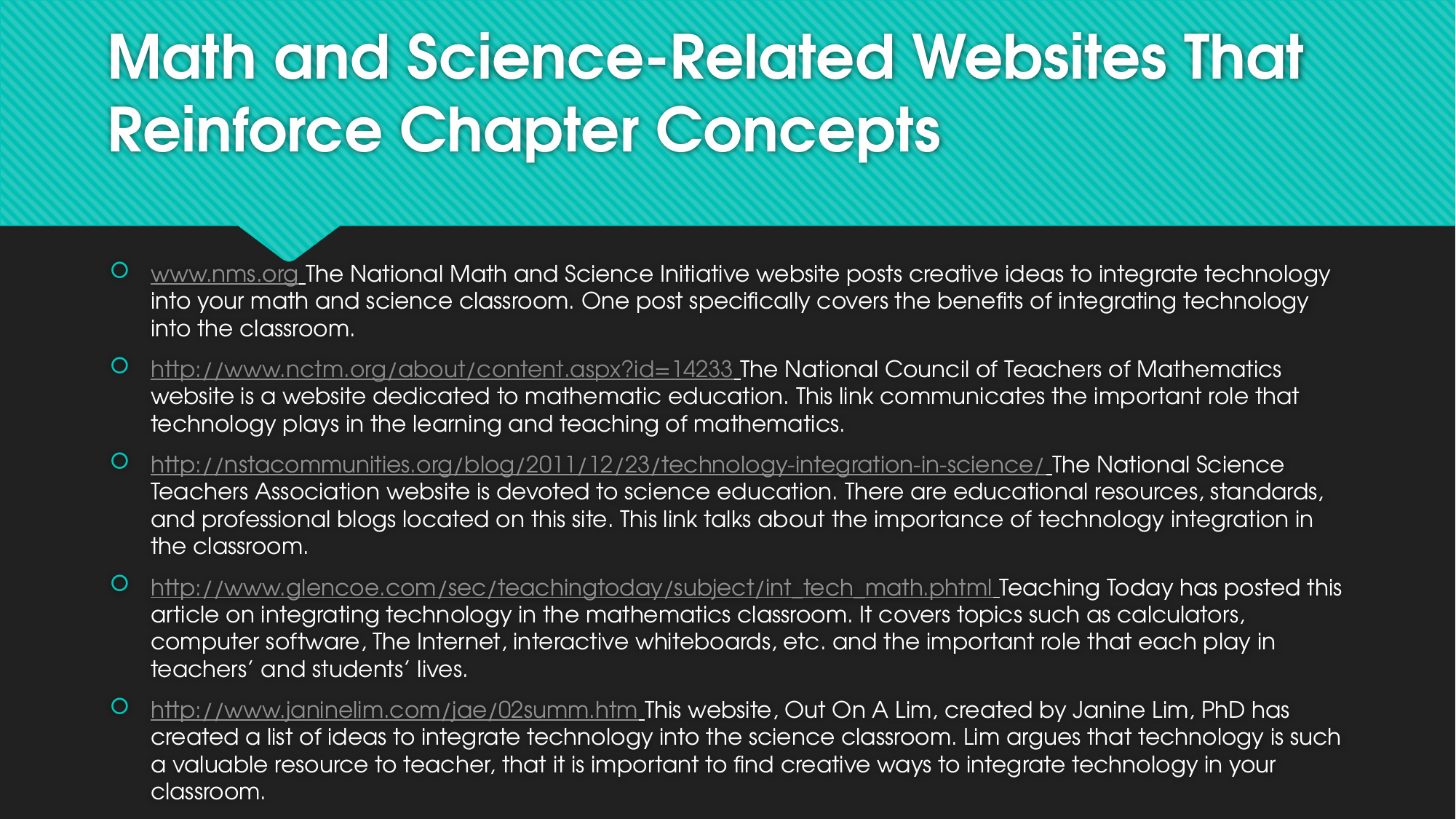

# Math and Science-Related Websites That Reinforce Chapter Concepts
www.nms.org The National Math and Science Initiative website posts creative ideas to integrate technology into your math and science classroom. One post specifically covers the benefits of integrating technology into the classroom.
http://www.nctm.org/about/content.aspx?id=14233 The National Council of Teachers of Mathematics website is a website dedicated to mathematic education. This link communicates the important role that technology plays in the learning and teaching of mathematics.
http://nstacommunities.org/blog/2011/12/23/technology-integration-in-science/ The National Science Teachers Association website is devoted to science education. There are educational resources, standards, and professional blogs located on this site. This link talks about the importance of technology integration in the classroom.
http://www.glencoe.com/sec/teachingtoday/subject/int_tech_math.phtml Teaching Today has posted this article on integrating technology in the mathematics classroom. It covers topics such as calculators, computer software, The Internet, interactive whiteboards, etc. and the important role that each play in teachers’ and students’ lives.
http://www.janinelim.com/jae/02summ.htm This website, Out On A Lim, created by Janine Lim, PhD has created a list of ideas to integrate technology into the science classroom. Lim argues that technology is such a valuable resource to teacher, that it is important to find creative ways to integrate technology in your classroom.